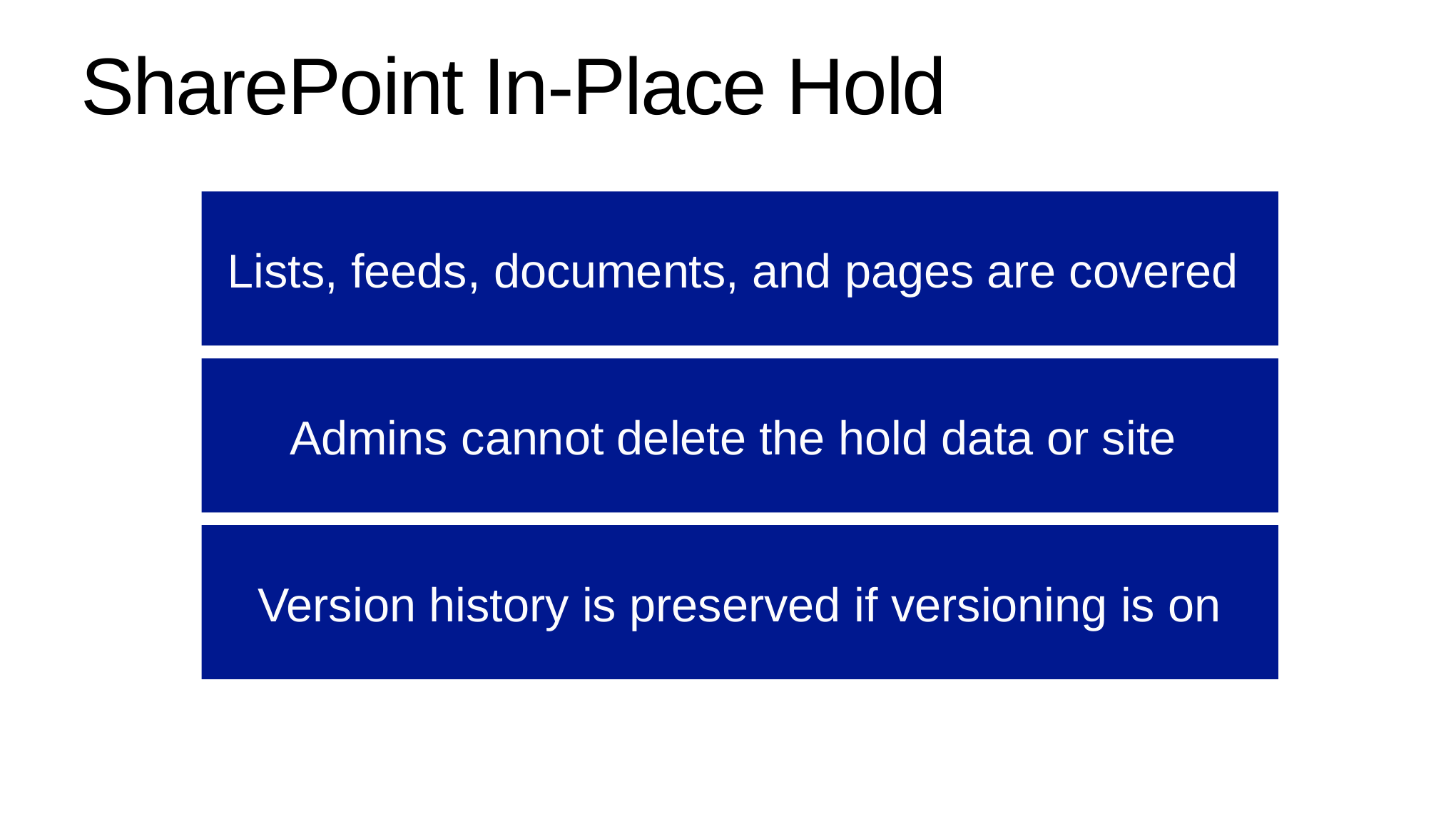

SharePoint In-Place Hold
Lists, feeds, documents, and pages are covered
Admins cannot delete the hold data or site
Version history is preserved if versioning is on